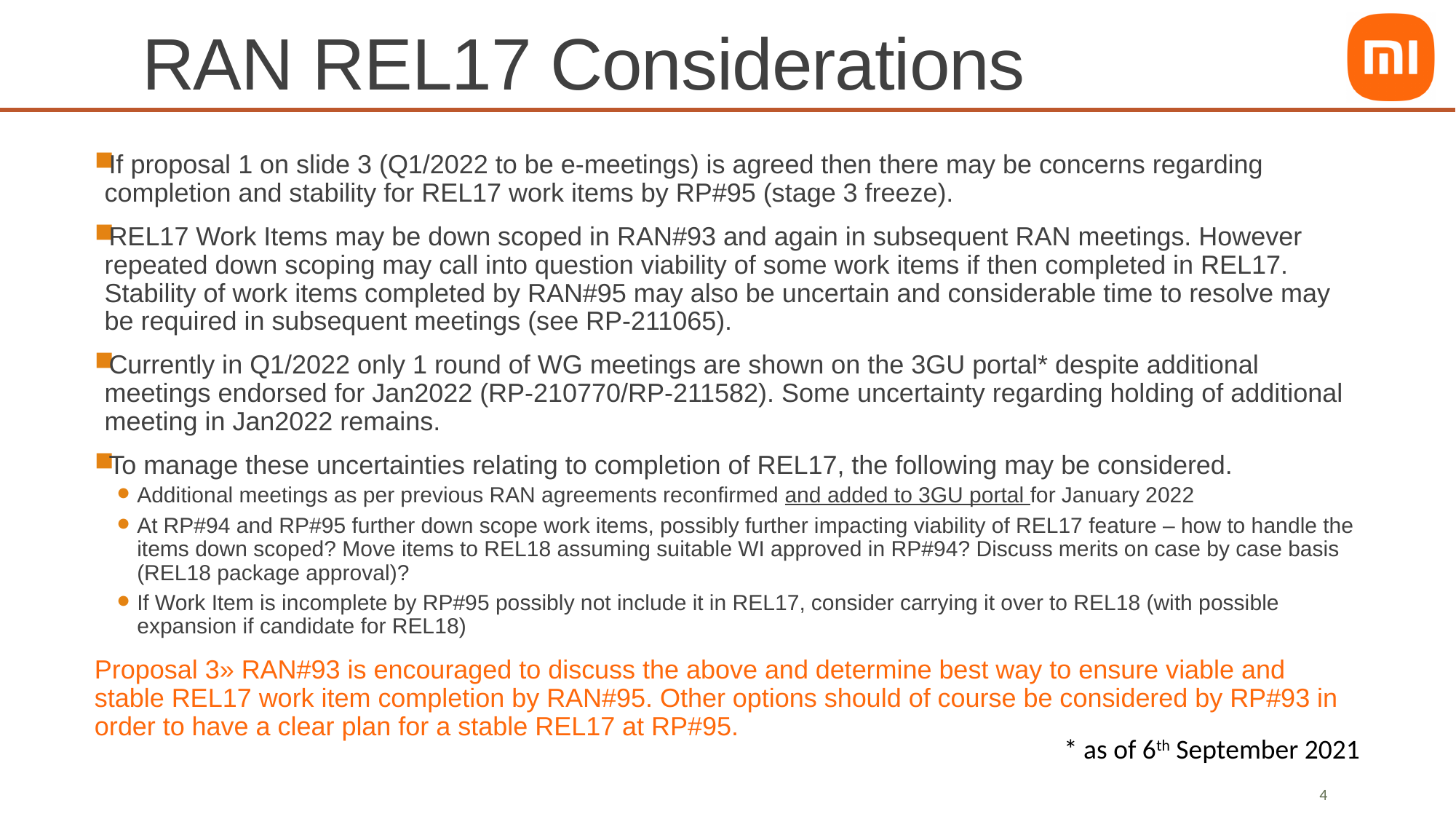

# RAN REL17 Considerations
If proposal 1 on slide 3 (Q1/2022 to be e-meetings) is agreed then there may be concerns regarding completion and stability for REL17 work items by RP#95 (stage 3 freeze).
REL17 Work Items may be down scoped in RAN#93 and again in subsequent RAN meetings. However repeated down scoping may call into question viability of some work items if then completed in REL17. Stability of work items completed by RAN#95 may also be uncertain and considerable time to resolve may be required in subsequent meetings (see RP-211065).
Currently in Q1/2022 only 1 round of WG meetings are shown on the 3GU portal* despite additional meetings endorsed for Jan2022 (RP-210770/RP-211582). Some uncertainty regarding holding of additional meeting in Jan2022 remains.
To manage these uncertainties relating to completion of REL17, the following may be considered.
Additional meetings as per previous RAN agreements reconfirmed and added to 3GU portal for January 2022
At RP#94 and RP#95 further down scope work items, possibly further impacting viability of REL17 feature – how to handle the items down scoped? Move items to REL18 assuming suitable WI approved in RP#94? Discuss merits on case by case basis (REL18 package approval)?
If Work Item is incomplete by RP#95 possibly not include it in REL17, consider carrying it over to REL18 (with possible expansion if candidate for REL18)
Proposal 3» RAN#93 is encouraged to discuss the above and determine best way to ensure viable and stable REL17 work item completion by RAN#95. Other options should of course be considered by RP#93 in order to have a clear plan for a stable REL17 at RP#95.
* as of 6th September 2021